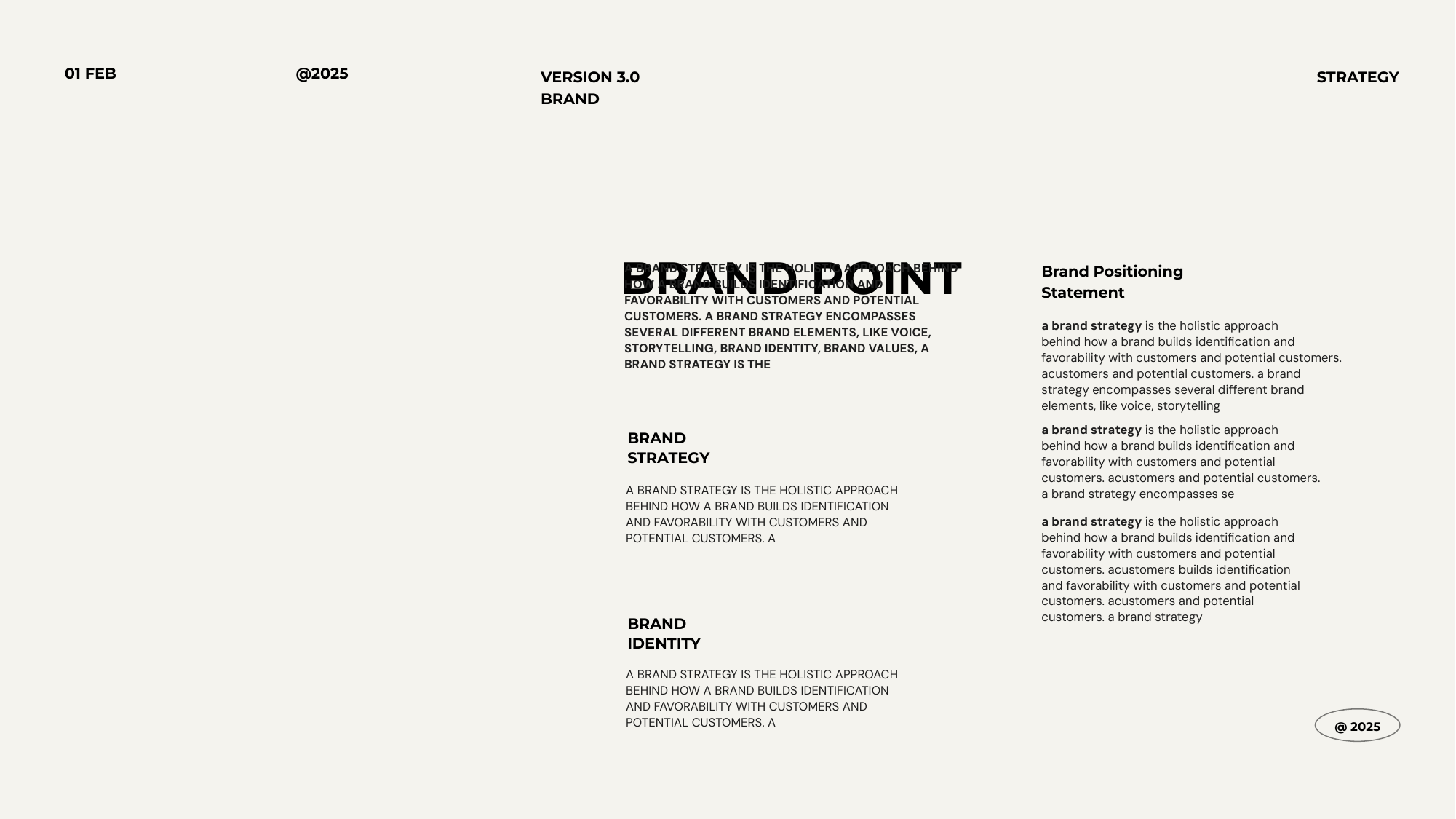

01 FEB
@2025
VERSION 3.0
BRAND
STRATEGY
BRAND POINT

Brand Positioning Statement
A BRAND STRATEGY IS THE HOLISTIC APPROACH BEHIND HOW A BRAND BUILDS IDENTIFICATION AND FAVORABILITY WITH CUSTOMERS AND POTENTIAL CUSTOMERS. A BRAND STRATEGY ENCOMPASSES SEVERAL DIFFERENT BRAND ELEMENTS, LIKE VOICE, STORYTELLING, BRAND IDENTITY, BRAND VALUES, A BRAND STRATEGY IS THE
a brand strategy is the holistic approach
behind how a brand builds identification and favorability with customers and potential customers. acustomers and potential customers. a brand strategy encompasses several different brand elements, like voice, storytelling
a brand strategy is the holistic approach
behind how a brand builds identification and favorability with customers and potential customers. acustomers and potential customers. a brand strategy encompasses se
BRAND
STRATEGY
A BRAND STRATEGY IS THE HOLISTIC APPROACH
BEHIND HOW A BRAND BUILDS IDENTIFICATION AND FAVORABILITY WITH CUSTOMERS AND POTENTIAL CUSTOMERS. A
a brand strategy is the holistic approach
behind how a brand builds identification and favorability with customers and potential customers. acustomers builds identification and favorability with customers and potential customers. acustomers and potential customers. a brand strategy
BRAND
IDENTITY
A BRAND STRATEGY IS THE HOLISTIC APPROACH
BEHIND HOW A BRAND BUILDS IDENTIFICATION AND FAVORABILITY WITH CUSTOMERS AND POTENTIAL CUSTOMERS. A

@ 2025